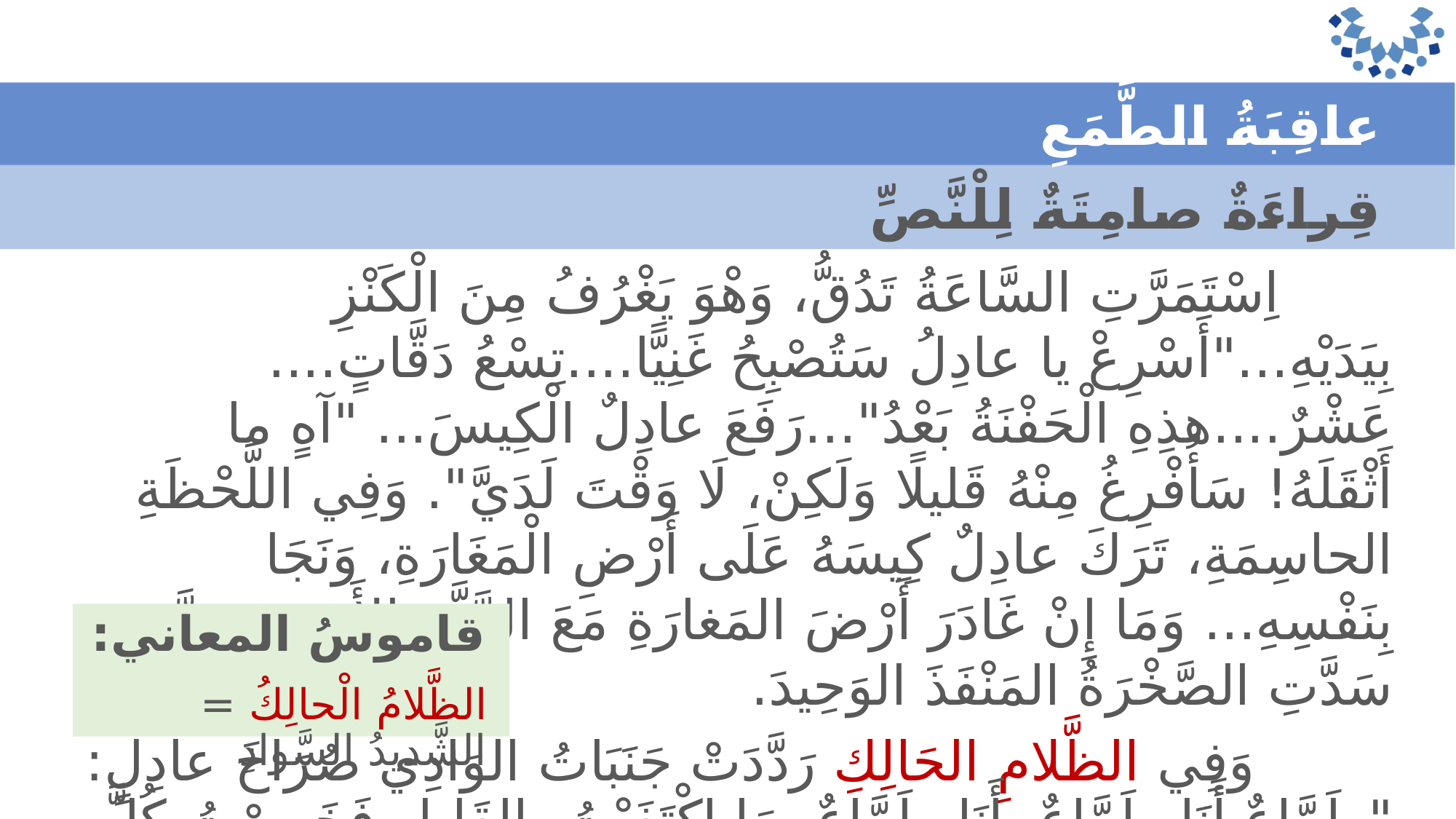

عاقِبَةُ الطَّمَعِ

قِراءَةٌ صامِتَةٌ لِلْنَّصِّ

        اِسْتَمَرَّتِ السَّاعَةُ تَدُقُّ، وَهْوَ يَغْرُفُ مِنَ الْكَنْزِ بِيَدَيْهِ..."أَسْرِعْ يا عادِلُ سَتُصْبِحُ غَنِيًّا....تِسْعُ دَقَّاتٍ.... عَشْرٌ....هذِهِ الْحَفْنَةُ بَعْدُ"...رَفَعَ عادِلٌ الْكِيسَ... "آهٍ ما أَثْقَلَهُ! سَأُفْرِغُ مِنْهُ قَليلًا وَلَكِنْ، لَا وَقْتَ لَدَيَّ". وَفِي اللَّحْظَةِ الحاسِمَةِ، تَرَكَ عادِلٌ كِيسَهُ عَلَى أَرْضِ الْمَغَارَةِ، وَنَجَا بِنَفْسِهِ... وَمَا إِنْ غَادَرَ أَرْضَ المَغارَةِ مَعَ الدَّقَّةِ الأَخِيرَةِ حَتَّى سَدَّتِ الصَّخْرَةُ المَنْفَذَ الوَحِيدَ.
        وَفِي الظَّلامِ الحَالِكِ رَدَّدَتْ جَنَبَاتُ الوَادِي صُرَاخَ عادِلٍ: "طَمَّاعٌ أَنَا طَمَّاعٌ، أَنَا طَمَّاعٌ، مَا اكْتَفَيْتُ بِالقَليلِ فَخَسِرْتُ كُلَّ شَيْءٍ!"
قاموسُ المعاني:
الظَّلامُ الْحالِكُ = الشَّديدُ السَّوادِ